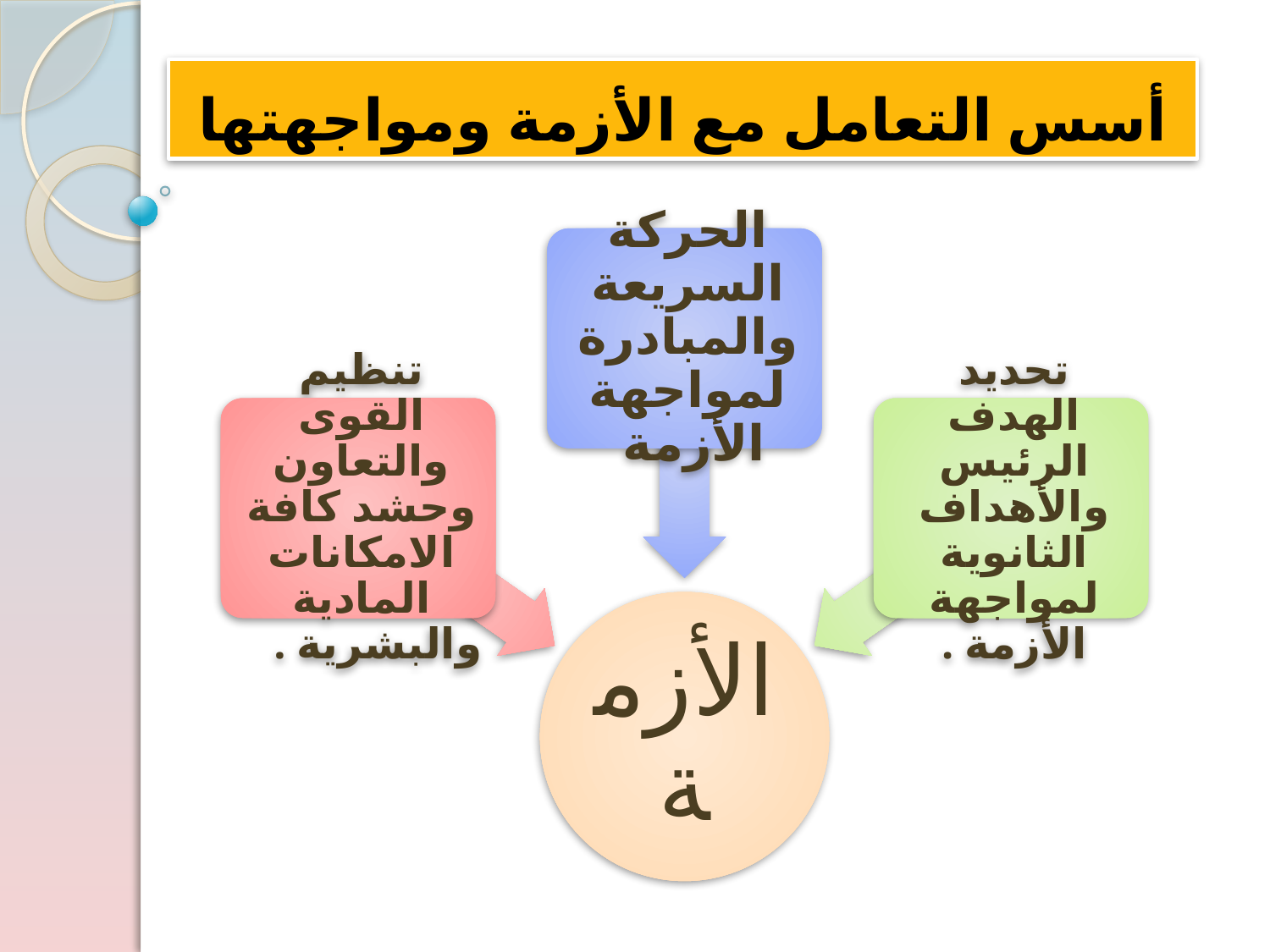

# أسس التعامل مع الأزمة ومواجهتها
الأزمة
تنظيم القوى والتعاون وحشد كافة الامكانات المادية والبشرية .
الحركة السريعة والمبادرة لمواجهة الأزمة
تحديد الهدف الرئيس والأهداف الثانوية لمواجهة الأزمة .